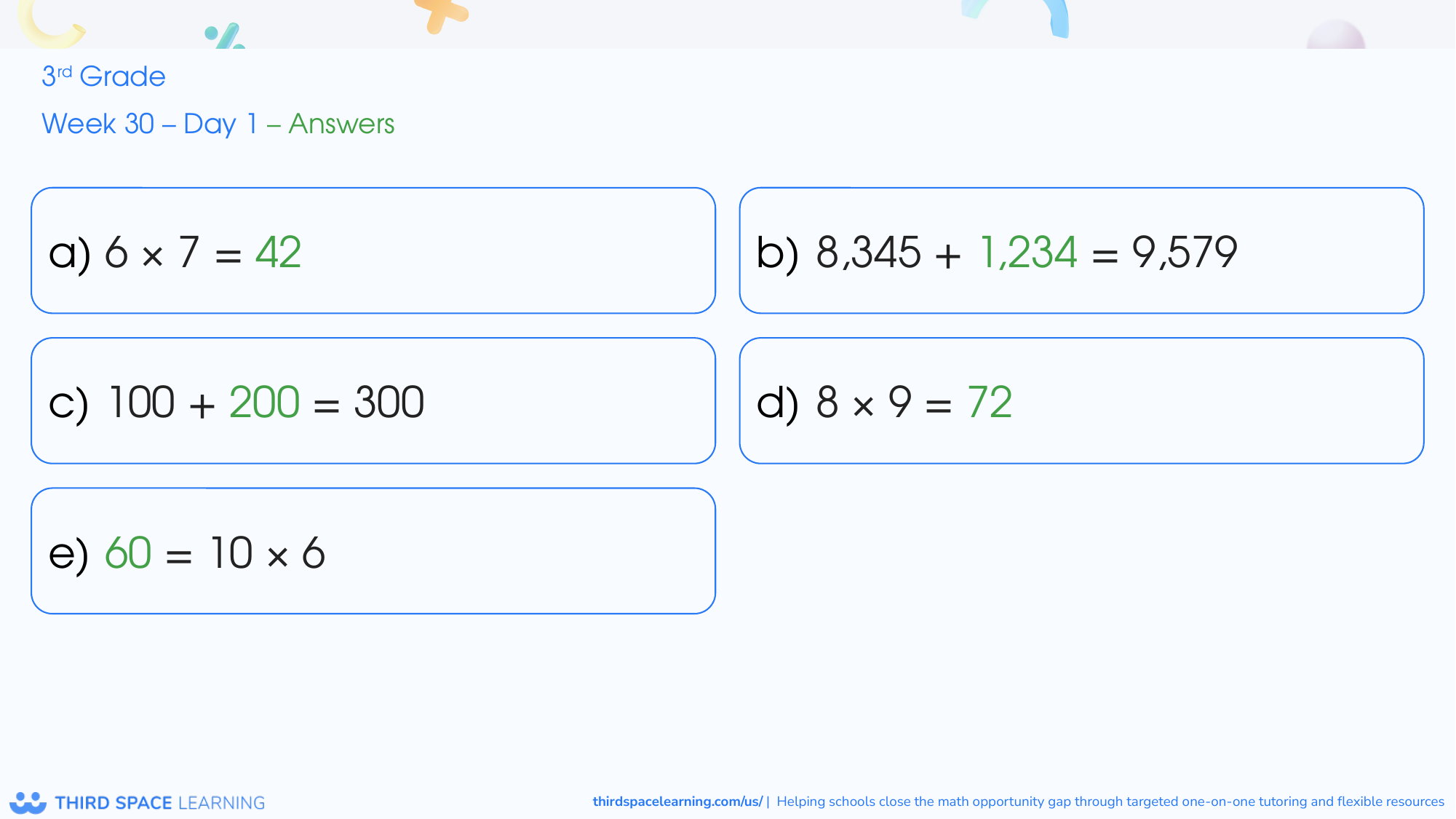

3rd Grade
Week 30 – Day 1 – Answers
6 × 7 = 42
8,345 + 1,234 = 9,579
100 + 200 = 300
8 × 9 = 72
60 = 10 × 6